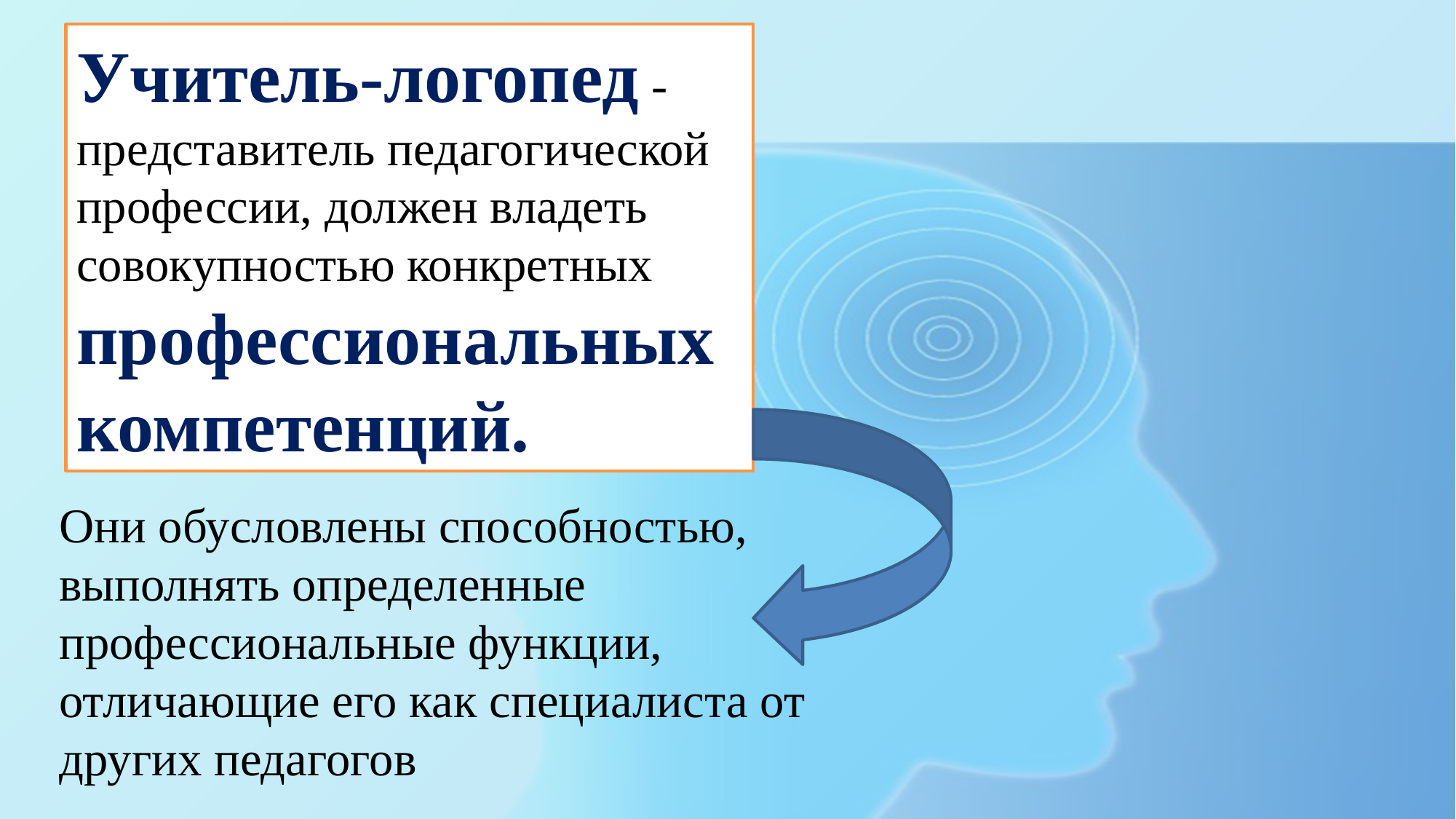

Учитель-логопед - представитель педагогической профессии, должен владеть совокупностью конкретных профессиональных компетенций.

Они обусловлены способностью, выполнять определенные профессиональные функции, отличающие его как специалиста от других педагогов